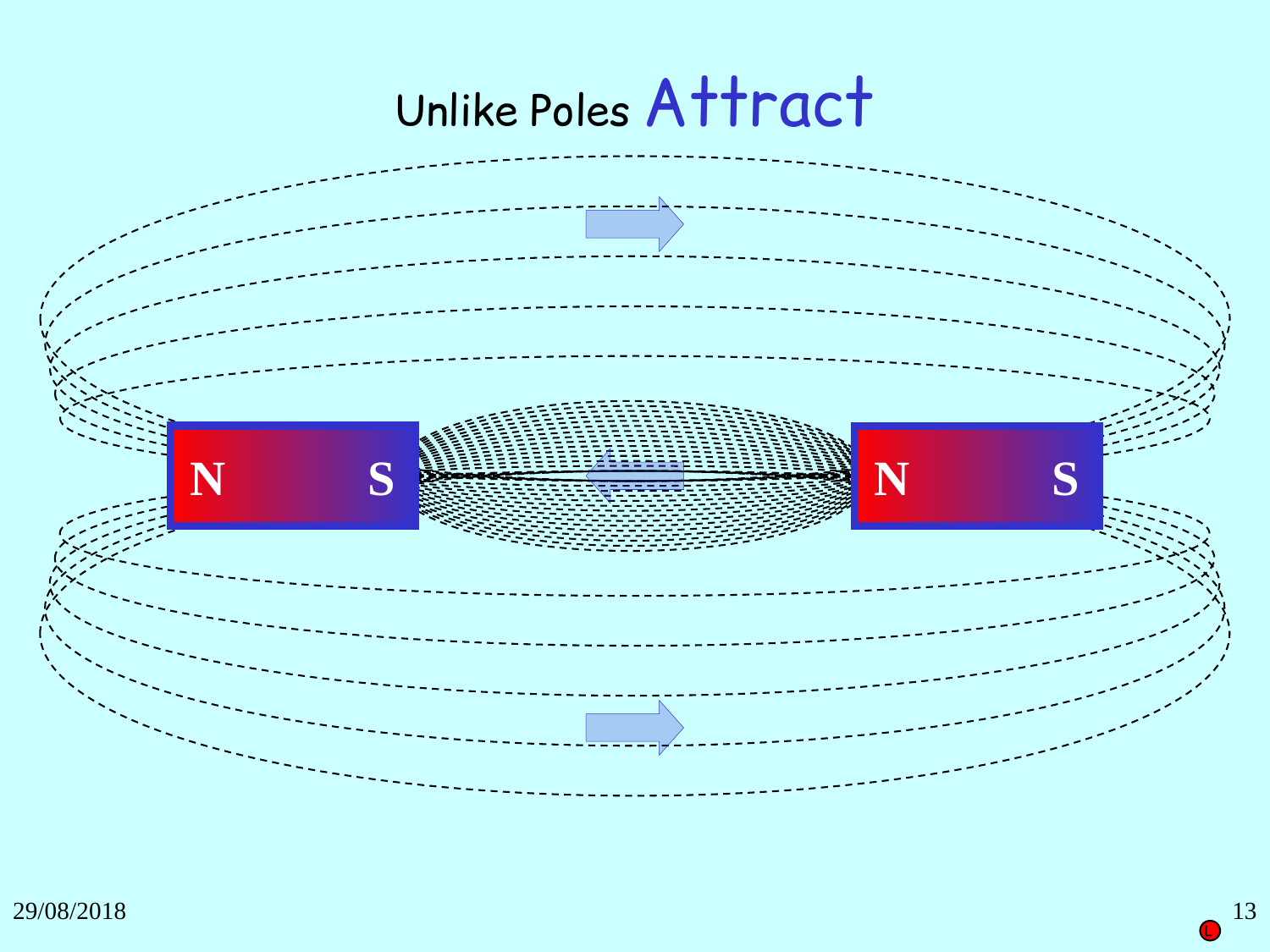

Unlike Poles Attract

N
S

N
S

29/08/2018
13
L